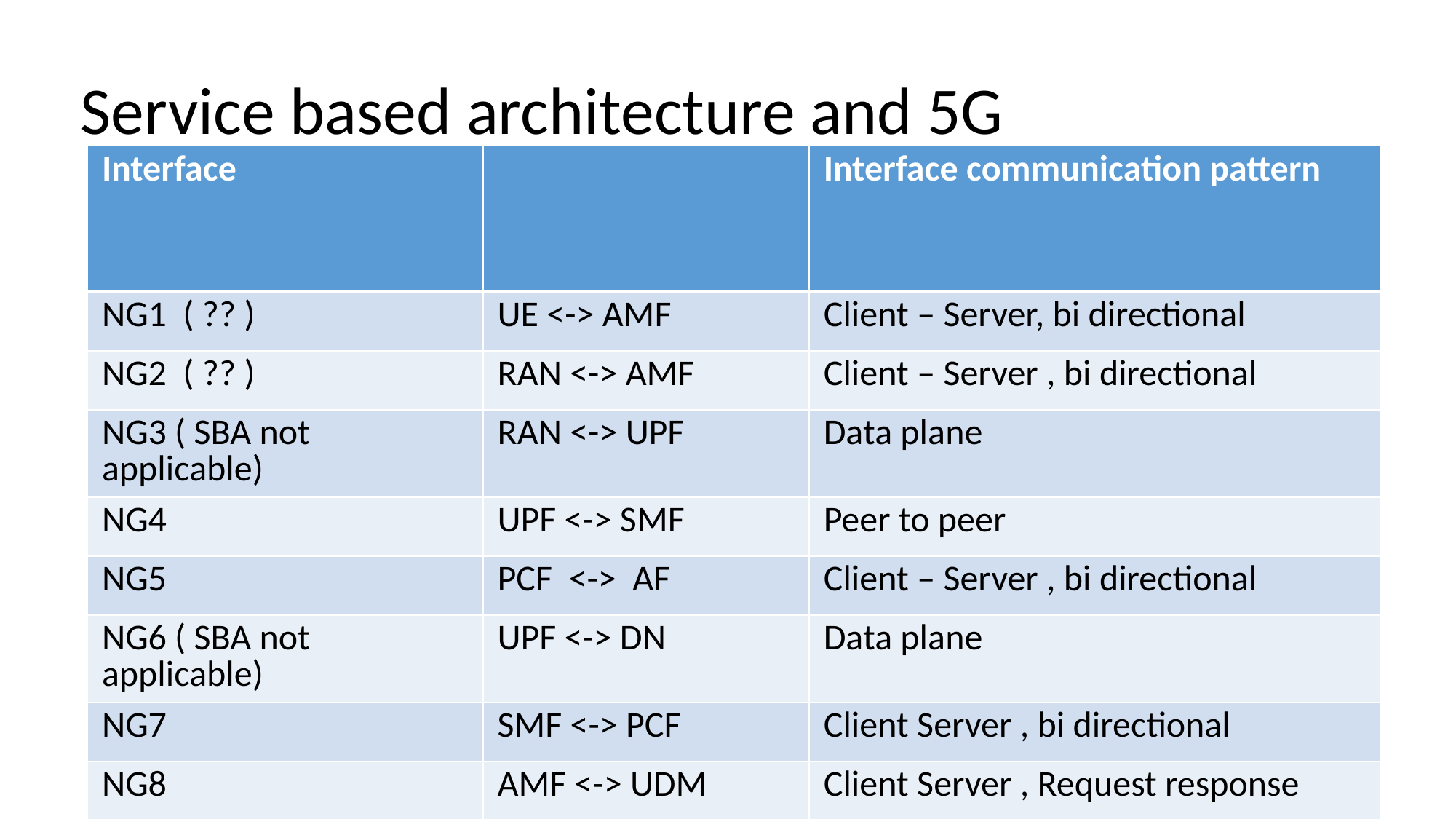

# Service based architecture and 5G
| Interface |  | Interface communication pattern |
| --- | --- | --- |
| NG1 ( ?? ) | UE <-> AMF | Client – Server, bi directional |
| NG2 ( ?? ) | RAN <-> AMF | Client – Server , bi directional |
| NG3 ( SBA not applicable) | RAN <-> UPF | Data plane |
| NG4 | UPF <-> SMF | Peer to peer |
| NG5 | PCF <-> AF | Client – Server , bi directional |
| NG6 ( SBA not applicable) | UPF <-> DN | Data plane |
| NG7 | SMF <-> PCF | Client Server , bi directional |
| NG8 | AMF <-> UDM | Client Server , Request response |